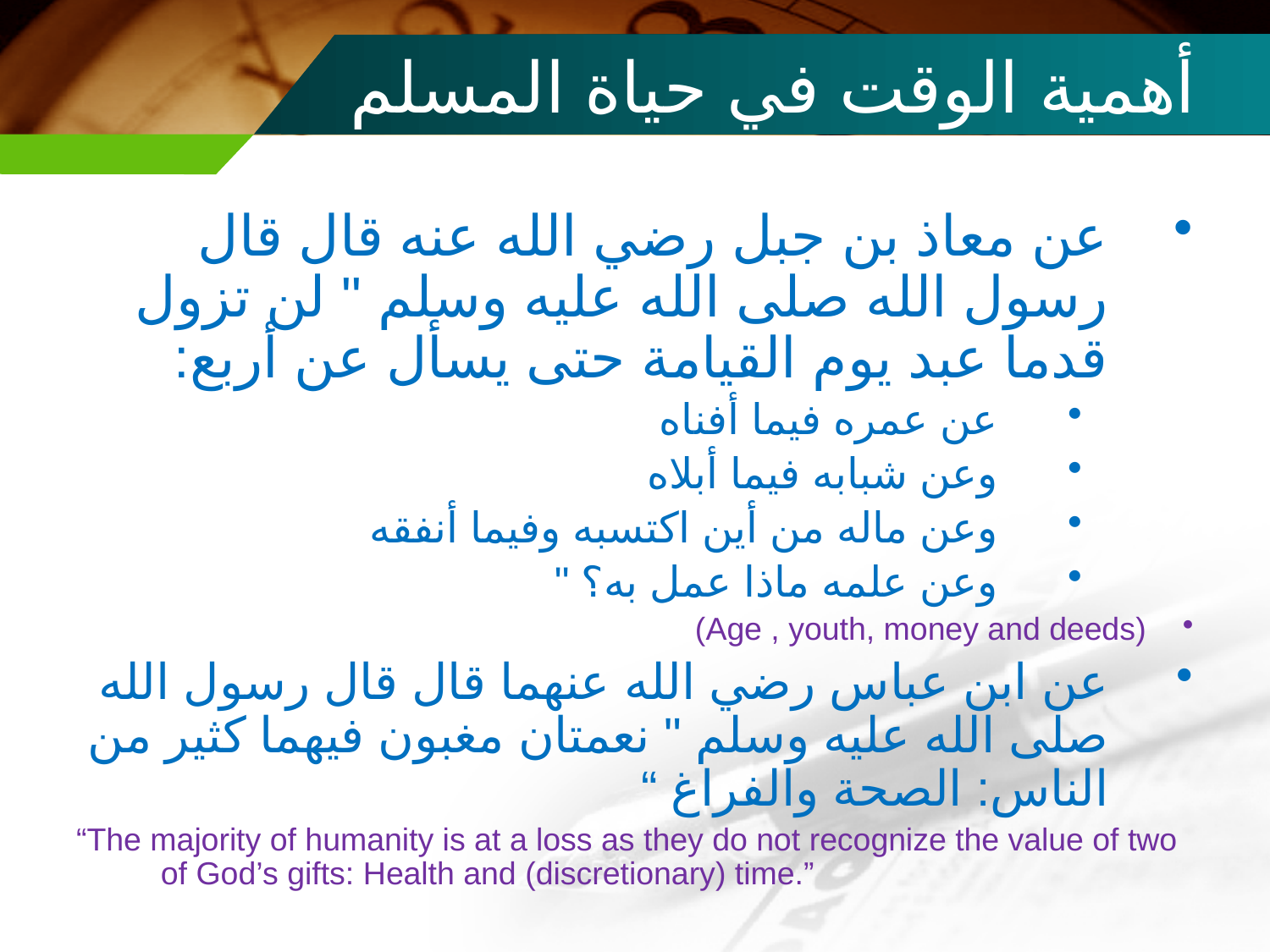

# أهمية الوقت في حياة المسلم
عن معاذ بن جبل رضي الله عنه قال قال رسول الله صلى الله عليه وسلم " لن تزول قدما عبد يوم القيامة حتى يسأل عن أربع:
عن عمره فيما أفناه
وعن شبابه فيما أبلاه
وعن ماله من أين اكتسبه وفيما أنفقه
وعن علمه ماذا عمل به؟ "
(Age , youth, money and deeds)
عن ابن عباس رضي الله عنهما قال قال رسول الله صلى الله عليه وسلم " نعمتان مغبون فيهما كثير من الناس: الصحة والفراغ “
“The majority of humanity is at a loss as they do not recognize the value of two of God’s gifts: Health and (discretionary) time.”